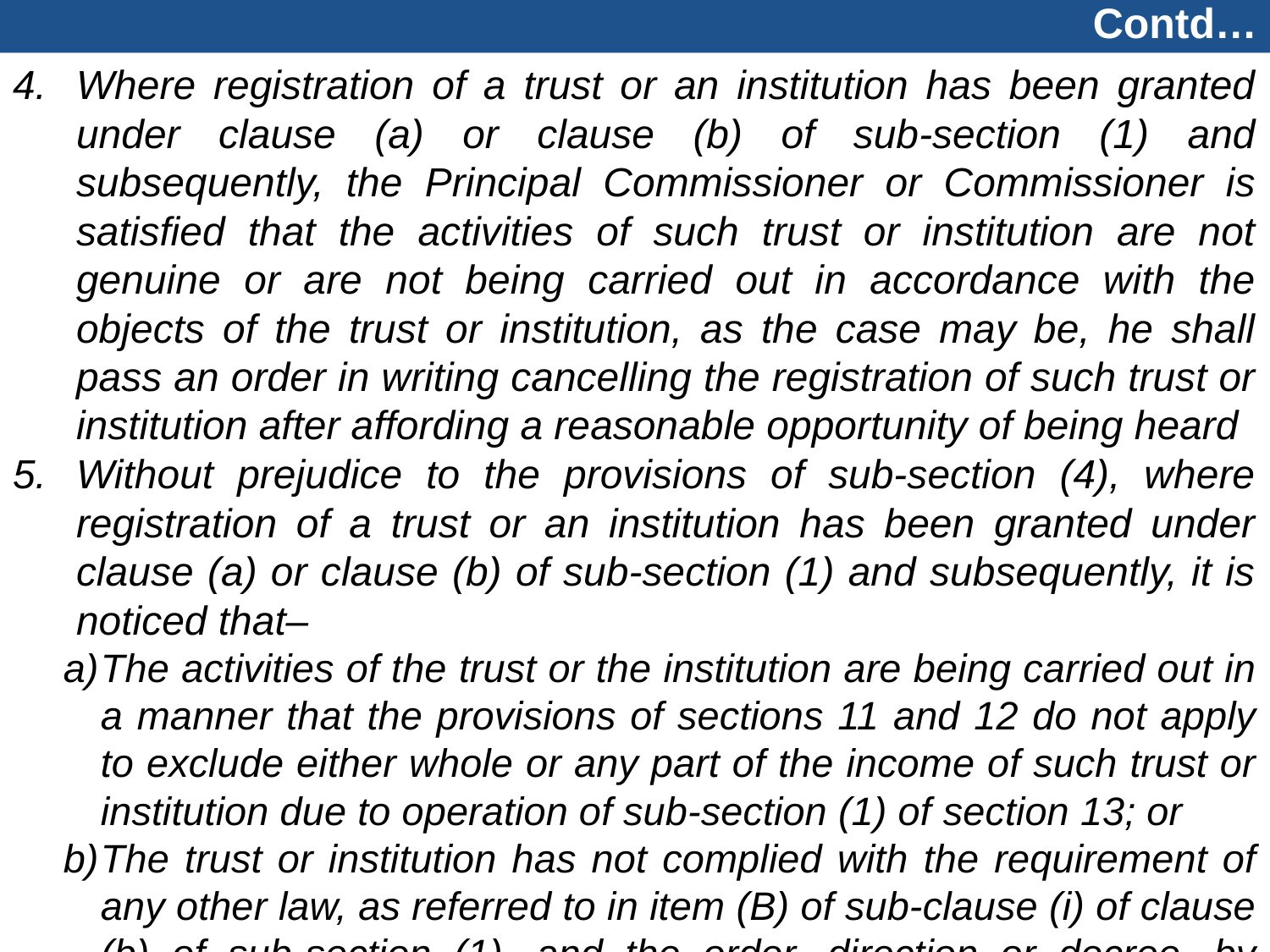

# Contd…
Where registration of a trust or an institution has been granted under clause (a) or clause (b) of sub-section (1) and subsequently, the Principal Commissioner or Commissioner is satisfied that the activities of such trust or institution are not genuine or are not being carried out in accordance with the objects of the trust or institution, as the case may be, he shall pass an order in writing cancelling the registration of such trust or institution after affording a reasonable opportunity of being heard
Without prejudice to the provisions of sub-section (4), where registration of a trust or an institution has been granted under clause (a) or clause (b) of sub-section (1) and subsequently, it is noticed that–
The activities of the trust or the institution are being carried out in a manner that the provisions of sections 11 and 12 do not apply to exclude either whole or any part of the income of such trust or institution due to operation of sub-section (1) of section 13; or
The trust or institution has not complied with the requirement of any other law, as referred to in item (B) of sub-clause (i) of clause (b) of sub-section (1), and the order, direction or decree, by whatever name called, holding that such non-compliance has occurred, has either not been disputed or has attained finality, then, the Principal Commissioner or the Commissioner may, by an order in writing, after affording a reasonable opportunity of being heard, cancel the registration of such trust or institution.”